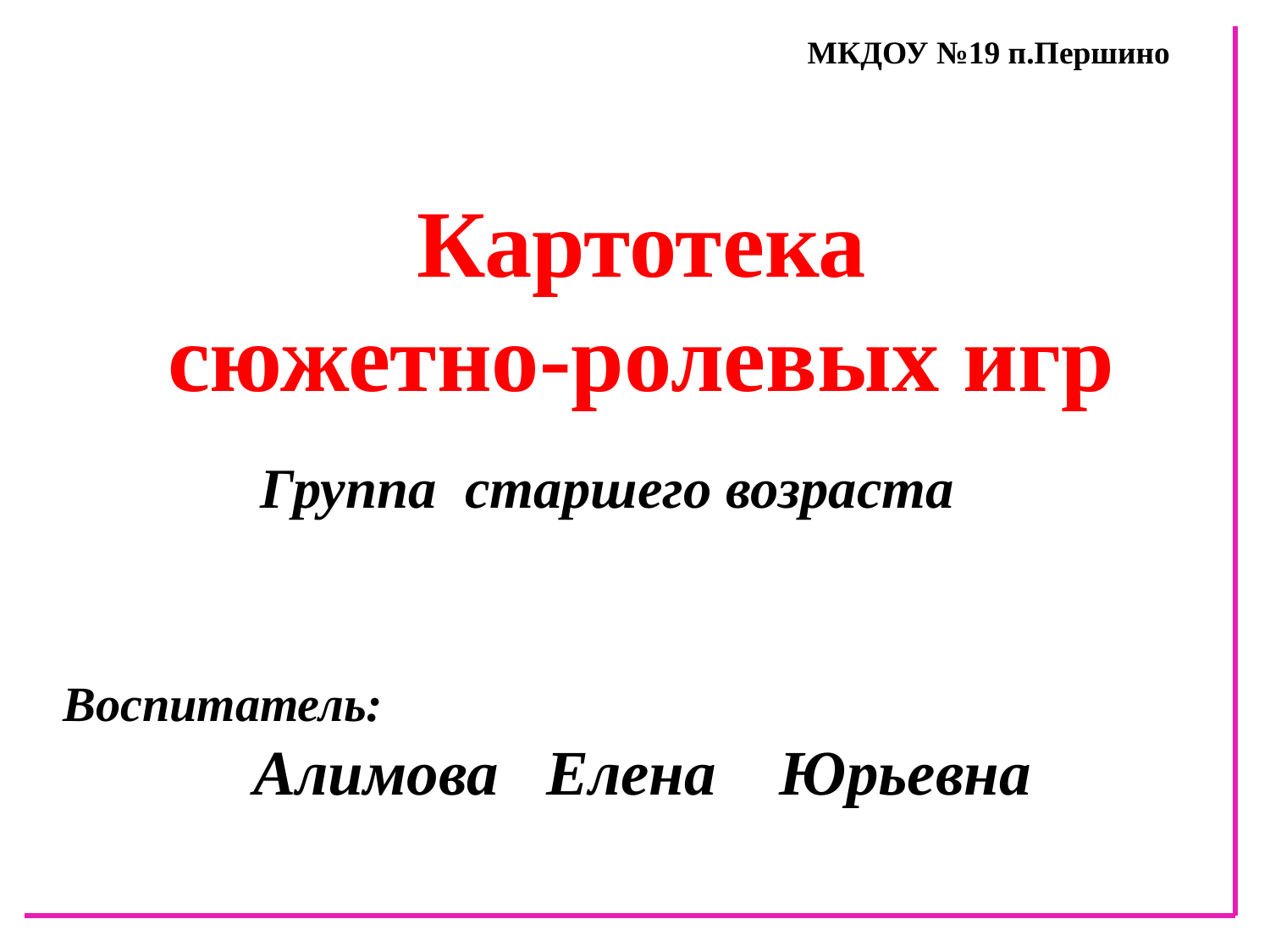

МКДОУ №19 п.Першино
Картотека
сюжетно-ролевых игр
         Группа  старшего возраста
Воспитатель:
            Алимова   Елена    Юрьевна